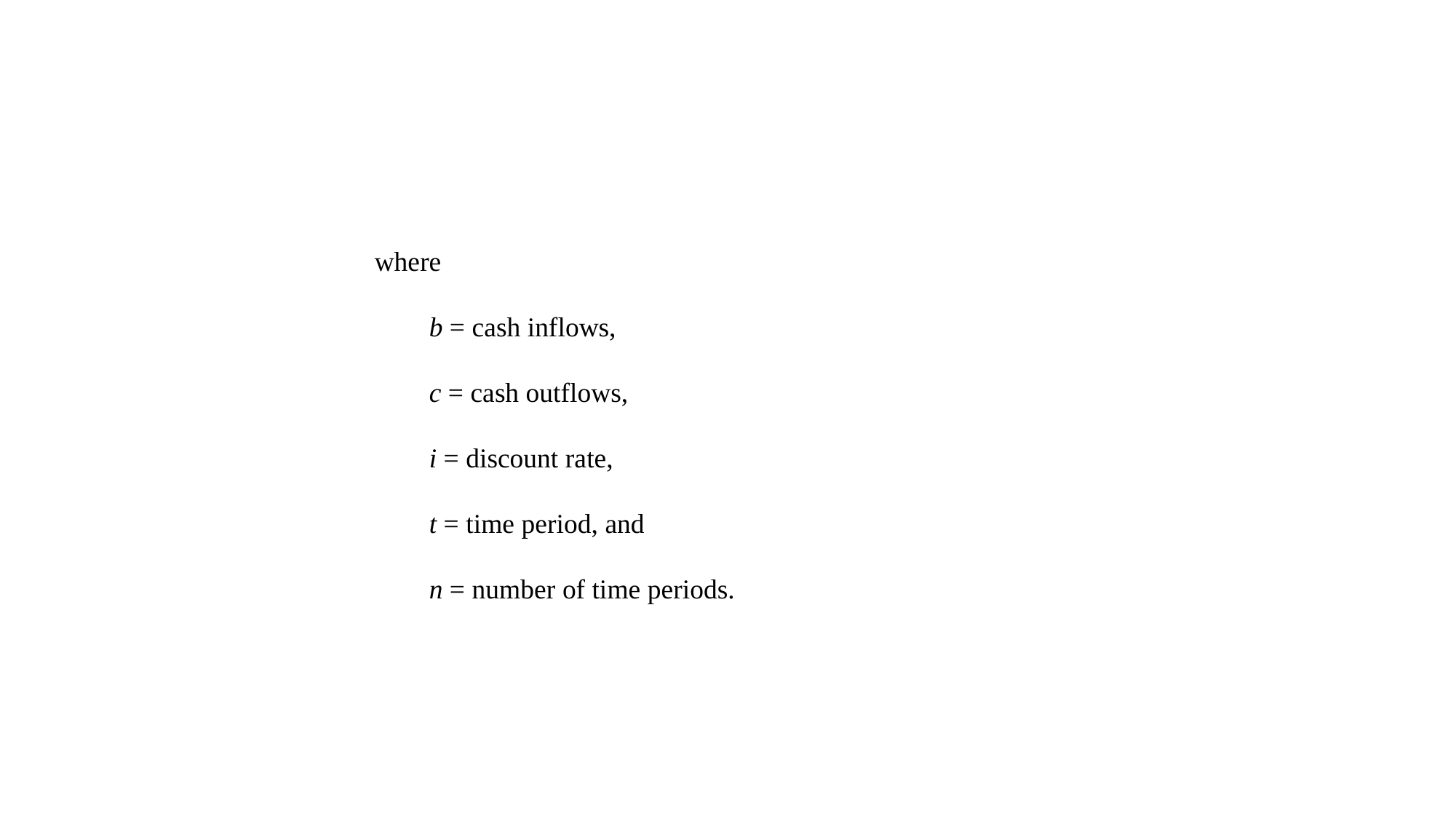

where
b = cash inflows,
c = cash outflows,
i = discount rate,
t = time period, and
n = number of time periods.